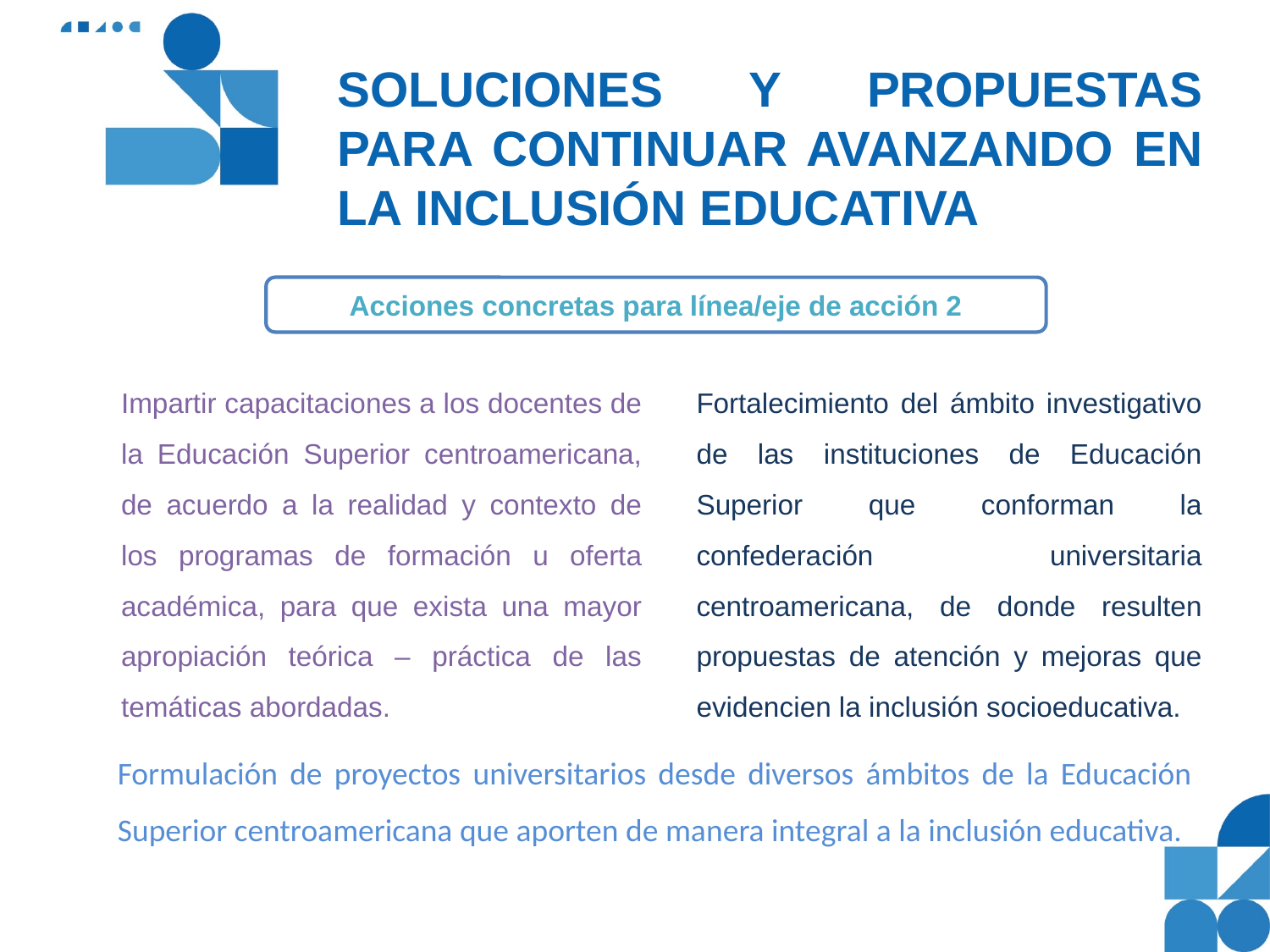

# SOLUCIONES Y PROPUESTAS PARA CONTINUAR AVANZANDO EN LA INCLUSIÓN EDUCATIVA

Acciones concretas para línea/eje de acción 2
Impartir capacitaciones a los docentes de la Educación Superior centroamericana, de acuerdo a la realidad y contexto de los programas de formación u oferta académica, para que exista una mayor apropiación teórica – práctica de las temáticas abordadas.
Fortalecimiento del ámbito investigativo de las instituciones de Educación Superior que conforman la confederación universitaria centroamericana, de donde resulten propuestas de atención y mejoras que evidencien la inclusión socioeducativa.

Formulación de proyectos universitarios desde diversos ámbitos de la Educación Superior centroamericana que aporten de manera integral a la inclusión educativa.